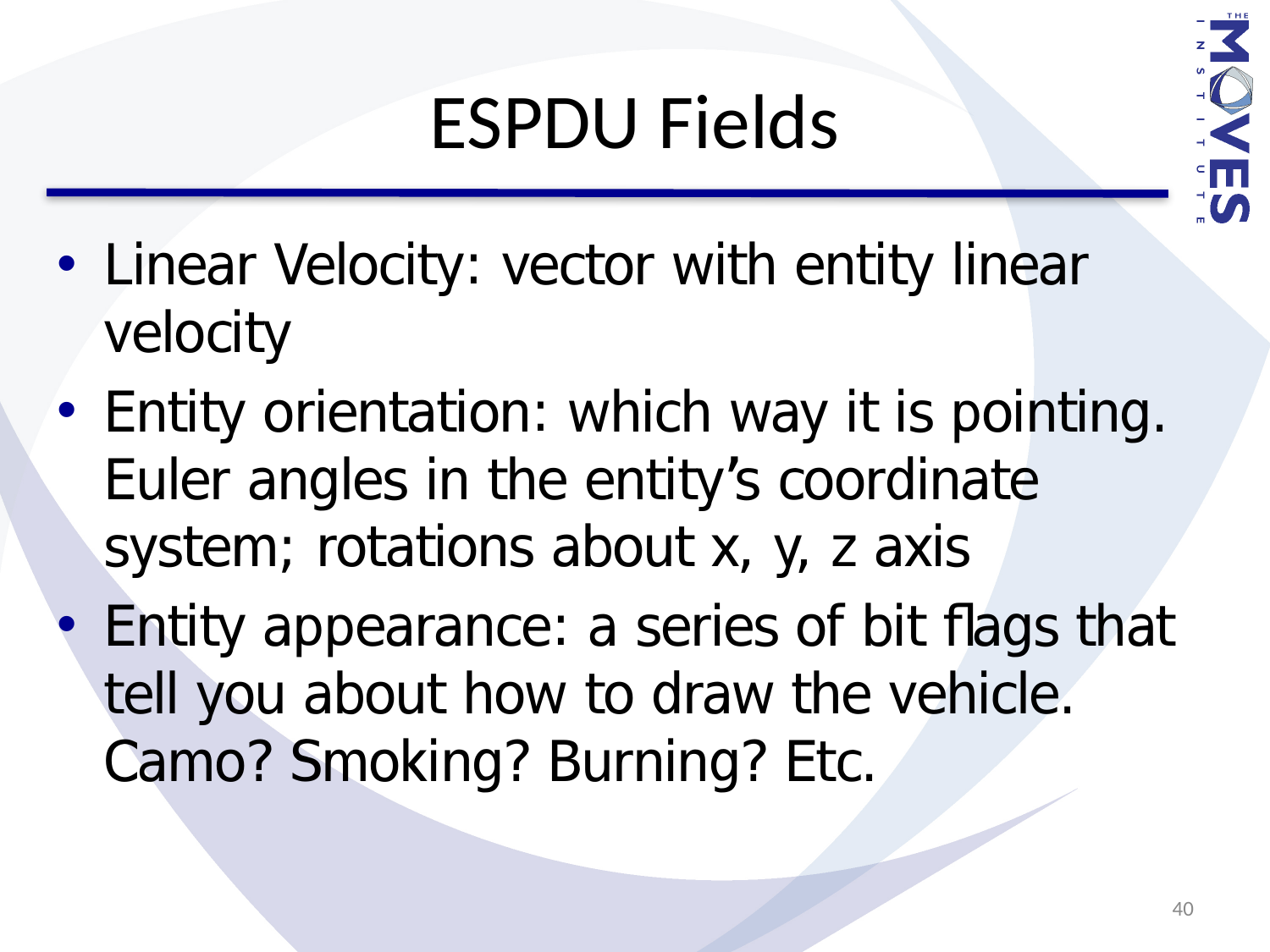

# ESPDU Fields
Linear Velocity: vector with entity linear velocity
Entity orientation: which way it is pointing. Euler angles in the entity’s coordinate system; rotations about x, y, z axis
Entity appearance: a series of bit flags that tell you about how to draw the vehicle. Camo? Smoking? Burning? Etc.
40